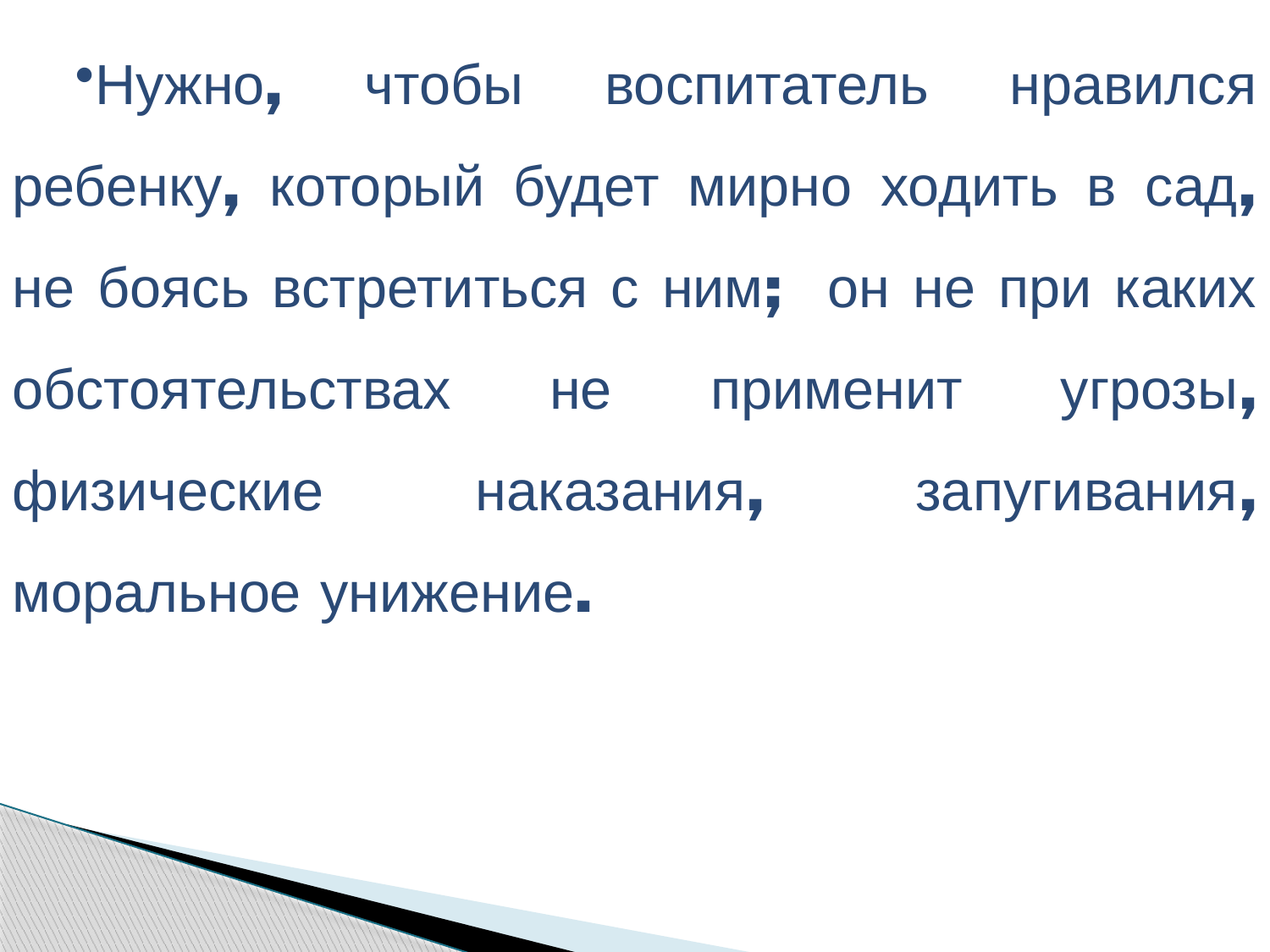

Нужно, чтобы воспитатель нравился ребенку, который будет мирно ходить в сад, не боясь встретиться с ним;  он не при каких обстоятельствах не применит угрозы, физические наказания, запугивания, моральное унижение.